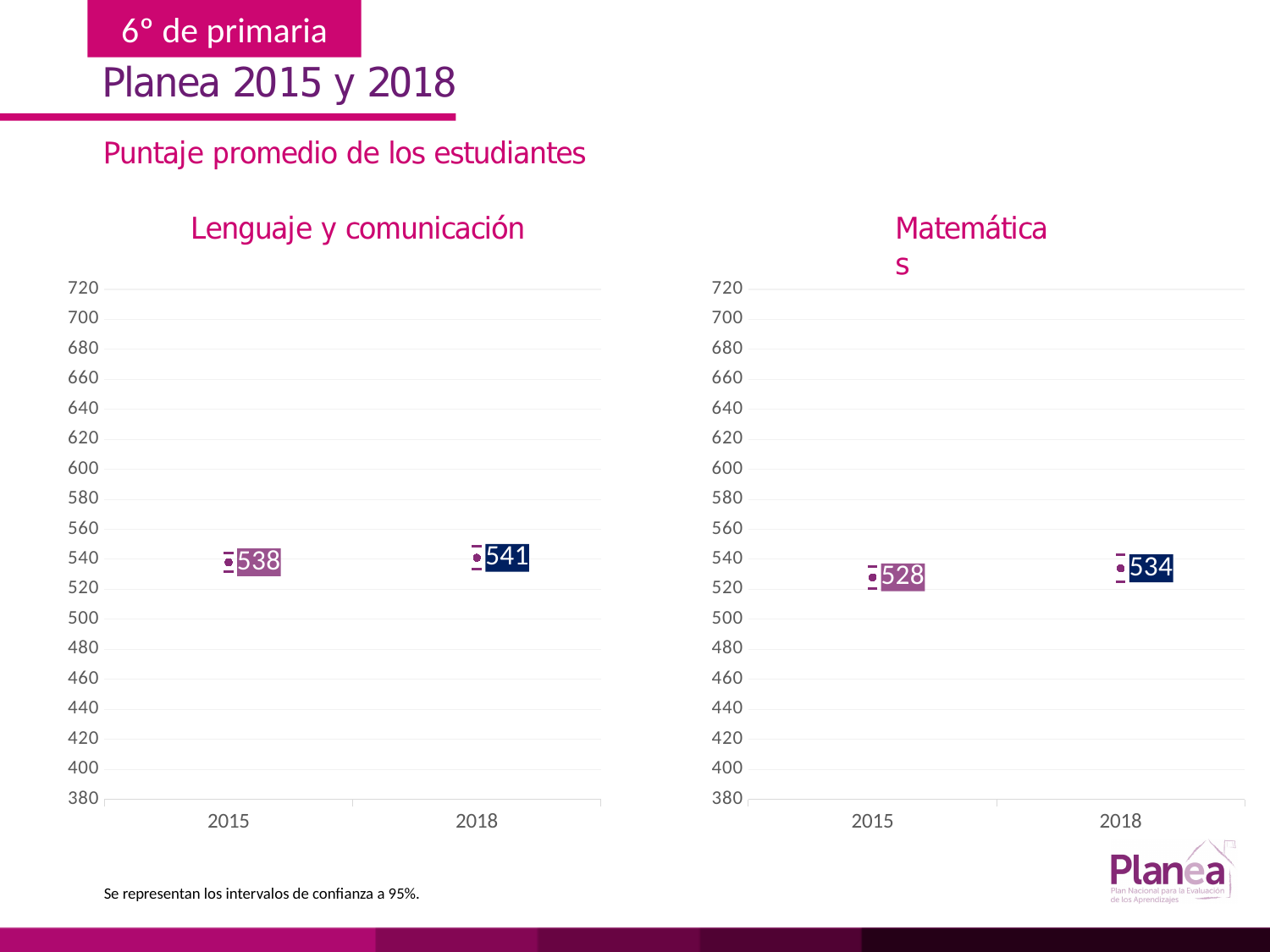

Planea 2015 y 2018

Puntaje promedio de los estudiantes
Matemáticas
Lenguaje y comunicación

### Chart

| Category |  |  |  |
|---|---|---|---|
| 2015 | 531.831 | 544.169 | 538.0 |
| 2018 | 533.239 | 548.761 | 541.0 |

### Chart

| Category |  |  |  |
|---|---|---|---|
| 2015 | 520.637 | 535.363 | 528.0 |
| 2018 | 524.846 | 543.154 | 534.0 |
Se representan los intervalos de confianza a 95%.